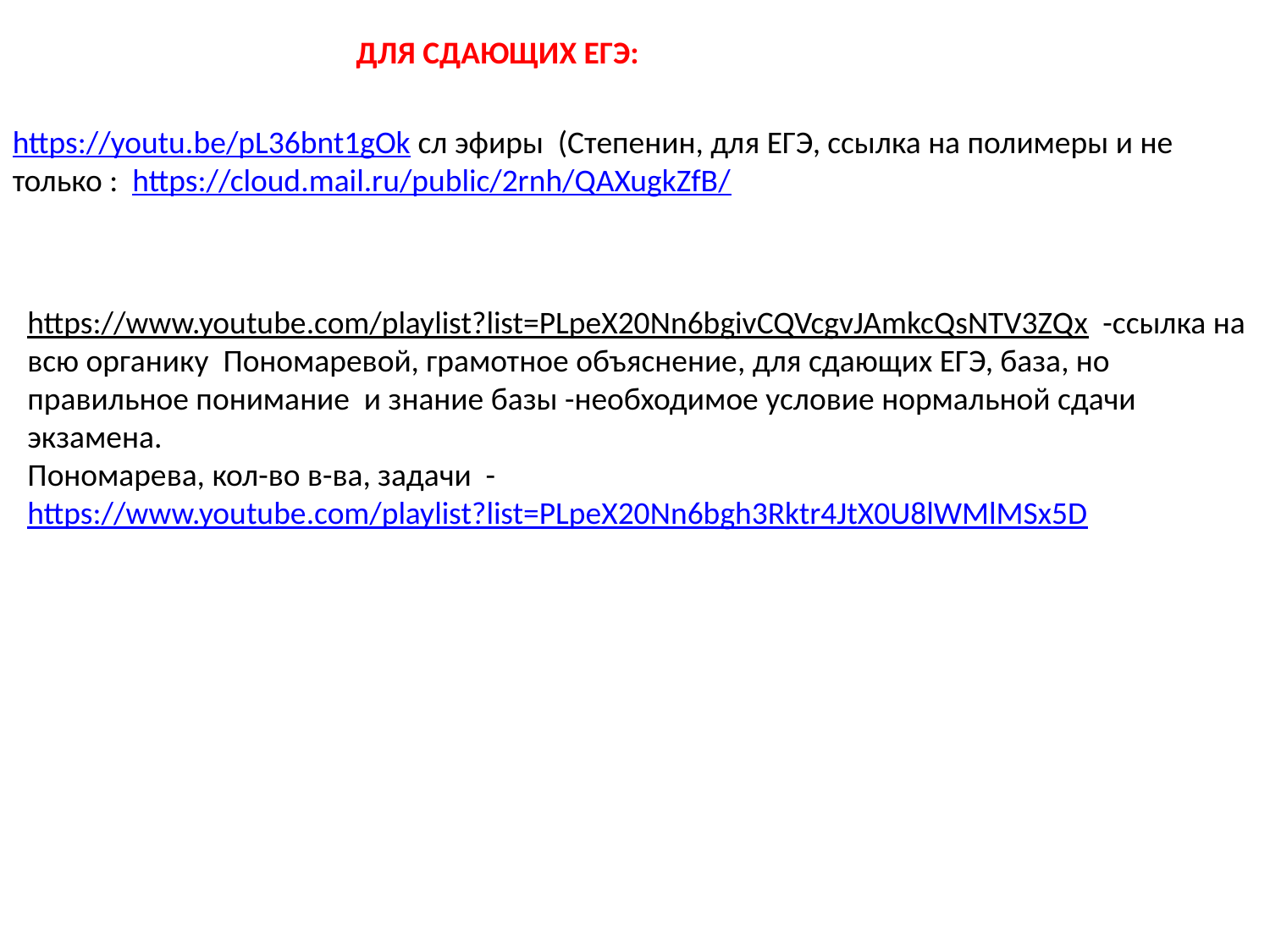

ДЛЯ СДАЮЩИХ ЕГЭ:

https://youtu.be/pL36bnt1gOk сл эфиры  (Степенин, для ЕГЭ, ссылка на полимеры и не только :  https://cloud.mail.ru/public/2rnh/QAXugkZfB/

https://www.youtube.com/playlist?list=PLpeX20Nn6bgivCQVcgvJAmkcQsNTV3ZQx  -ссылка на всю органику  Пономаревой, грамотное объяснение, для сдающих ЕГЭ, база, но правильное понимание  и знание базы -необходимое условие нормальной сдачи экзамена.
Пономарева, кол-во в-ва, задачи  -https://www.youtube.com/playlist?list=PLpeX20Nn6bgh3Rktr4JtX0U8lWMlMSx5D